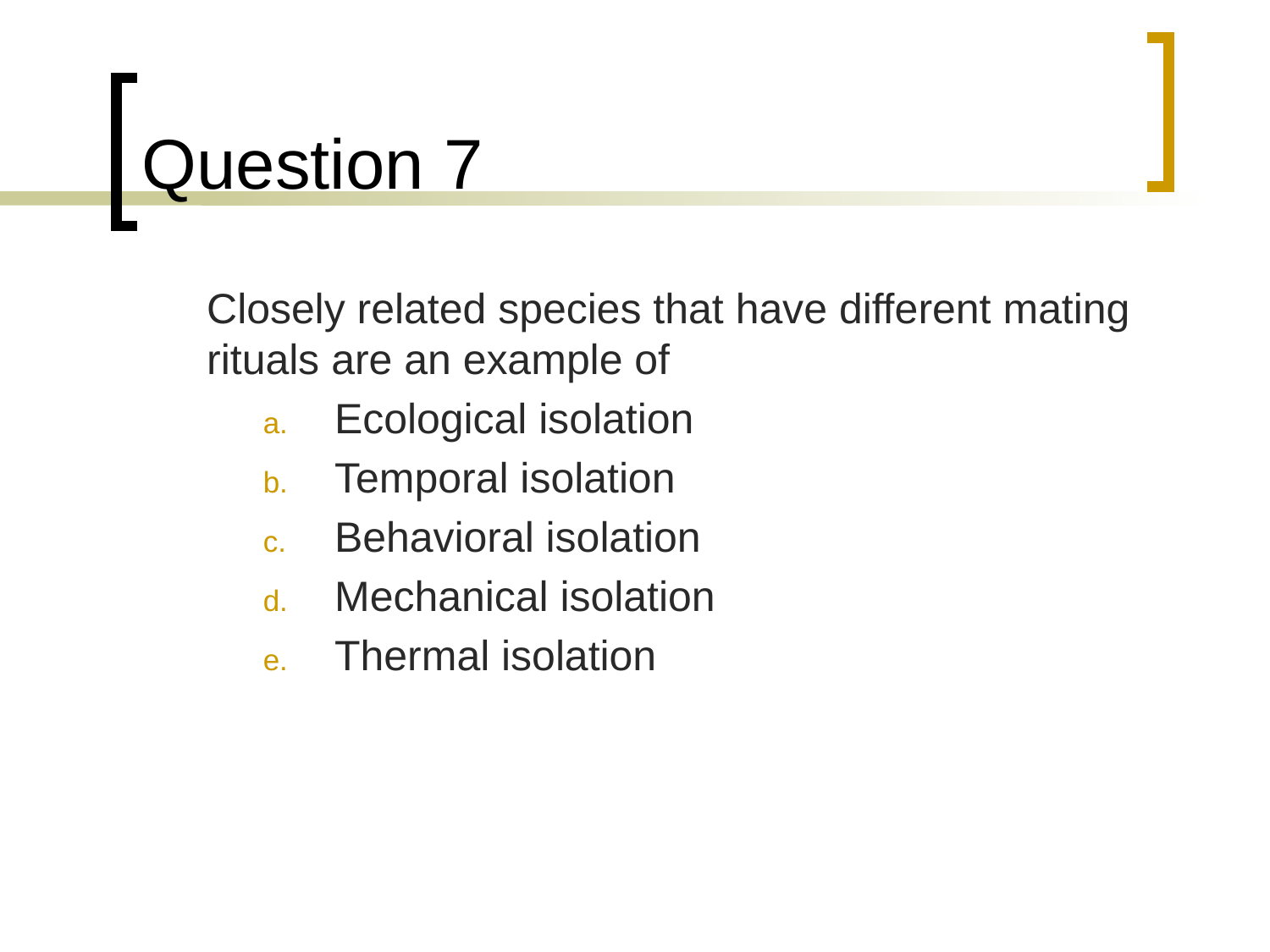

# Question 7
	Closely related species that have different mating rituals are an example of
Ecological isolation
Temporal isolation
Behavioral isolation
Mechanical isolation
Thermal isolation